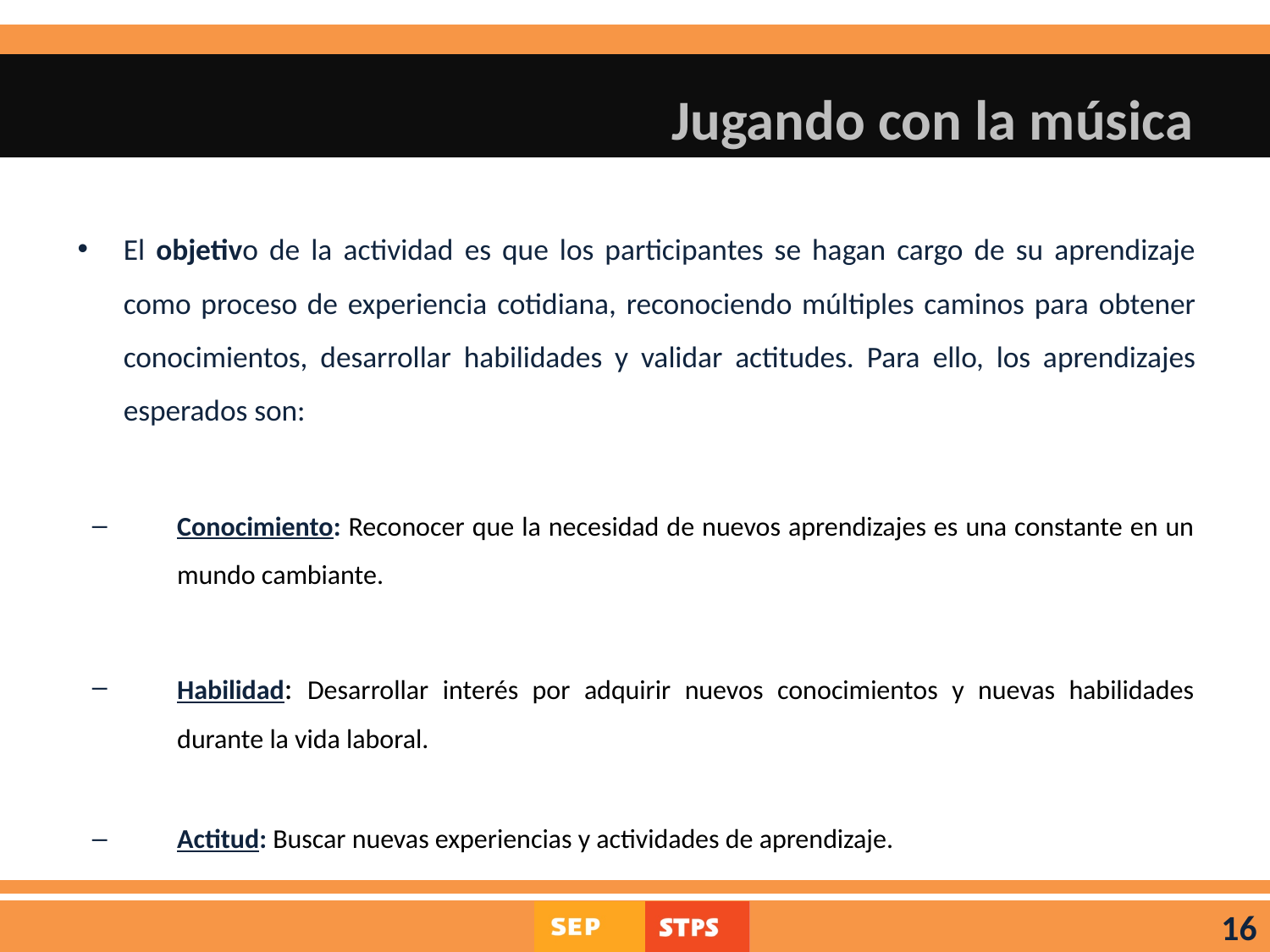

# Jugando con la música
El objetivo de la actividad es que los participantes se hagan cargo de su aprendizaje como proceso de experiencia cotidiana, reconociendo múltiples caminos para obtener conocimientos, desarrollar habilidades y validar actitudes. Para ello, los aprendizajes esperados son:

Conocimiento: Reconocer que la necesidad de nuevos aprendizajes es una constante en un mundo cambiante.

Habilidad: Desarrollar interés por adquirir nuevos conocimientos y nuevas habilidades durante la vida laboral.

Actitud: Buscar nuevas experiencias y actividades de aprendizaje.

16